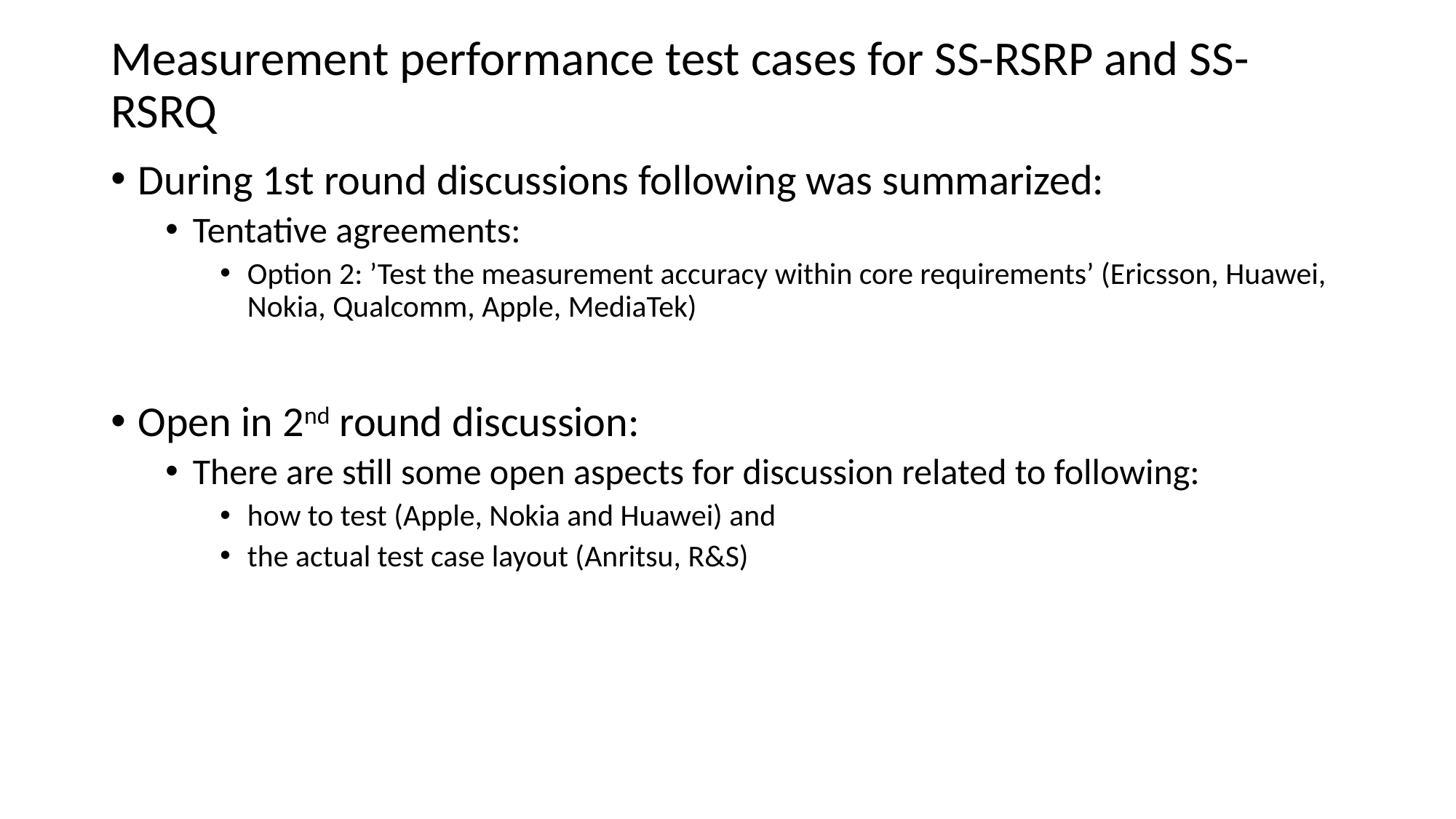

# Measurement performance test cases for SS-RSRP and SS-RSRQ
During 1st round discussions following was summarized:
Tentative agreements:
Option 2: ’Test the measurement accuracy within core requirements’ (Ericsson, Huawei, Nokia, Qualcomm, Apple, MediaTek)

Open in 2nd round discussion:
There are still some open aspects for discussion related to following:
how to test (Apple, Nokia and Huawei) and
the actual test case layout (Anritsu, R&S)